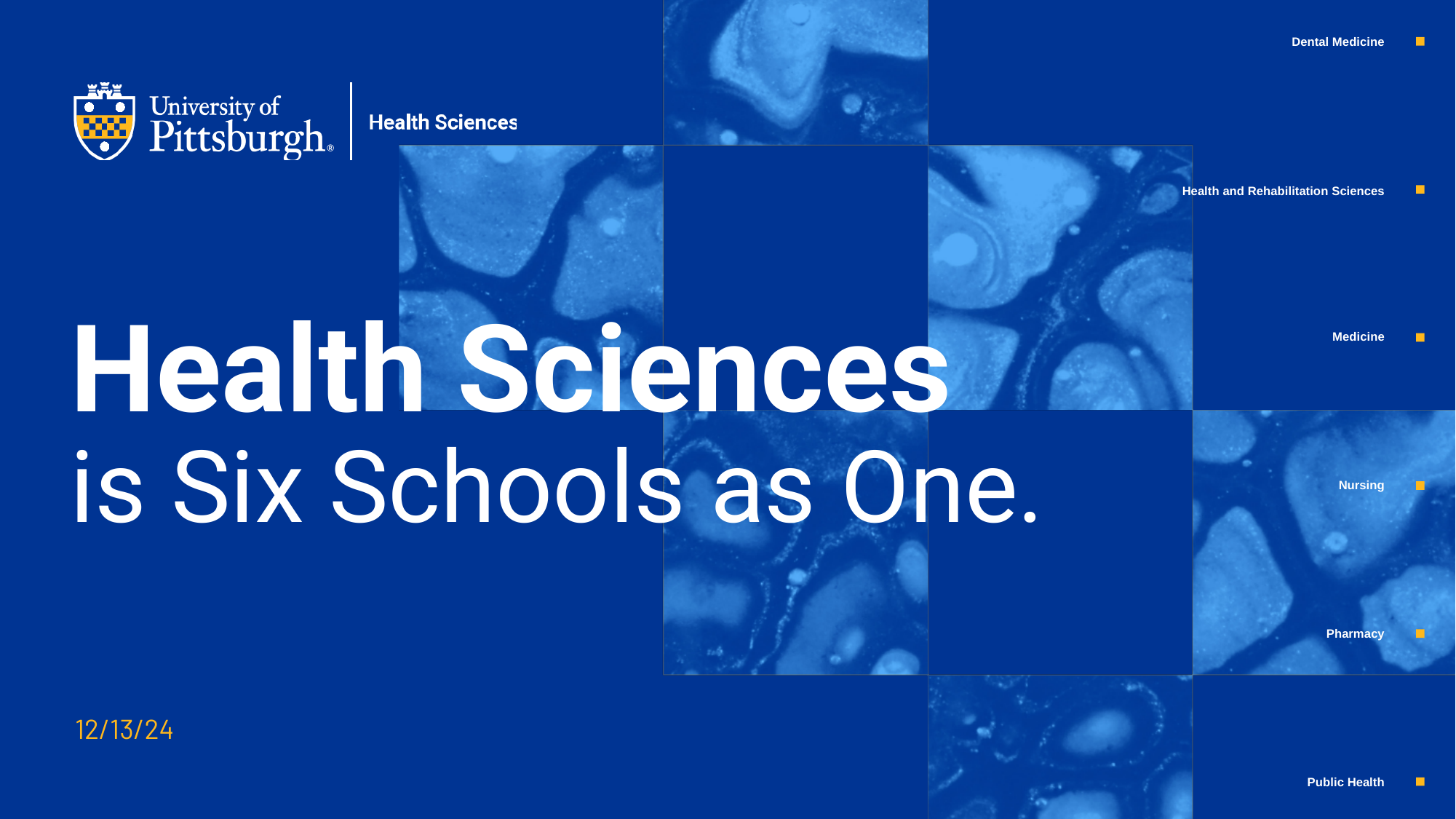

# Health Sciences is Six Schools as One.
12/13/24